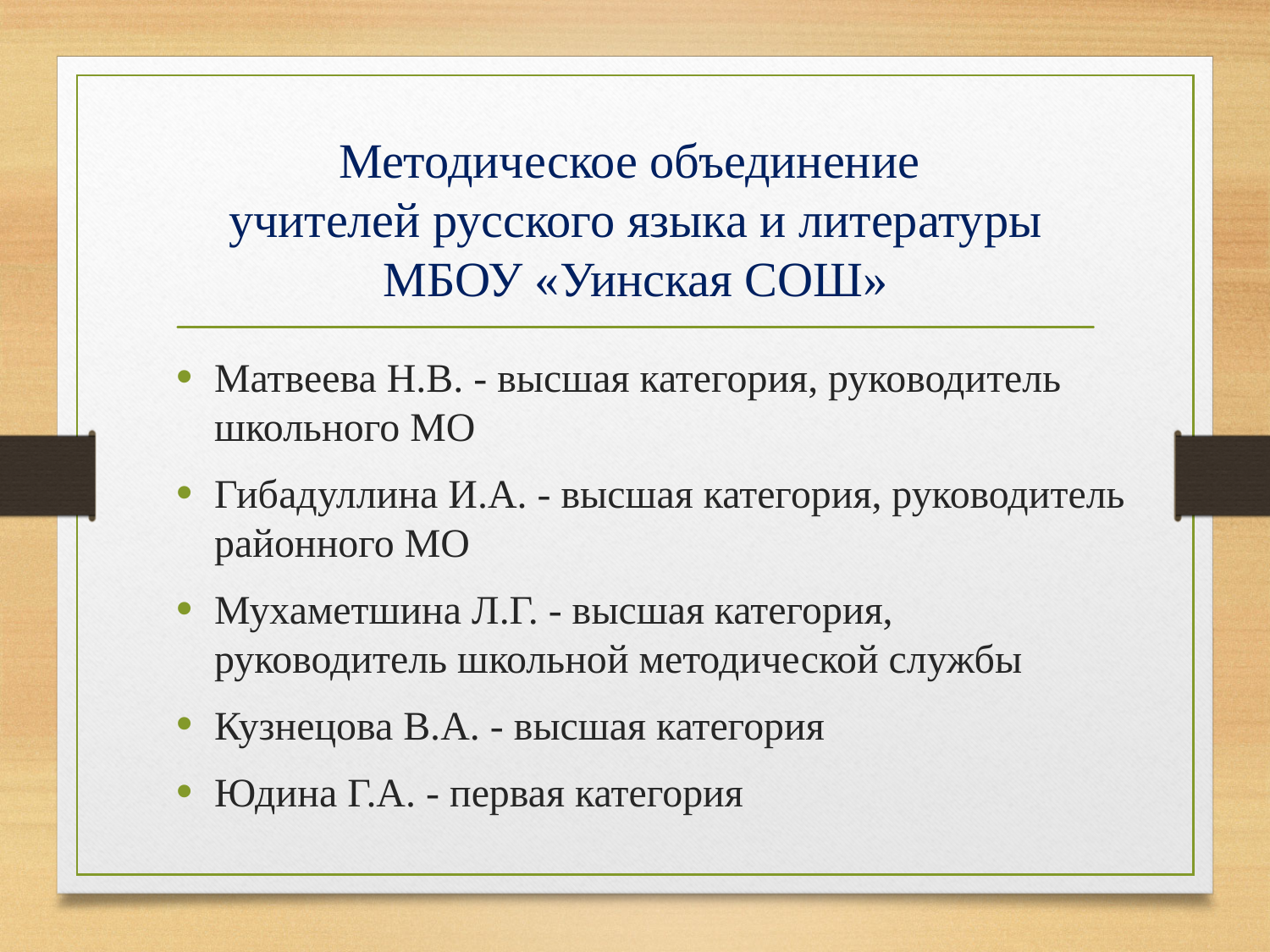

# Методическое объединение учителей русского языка и литературы МБОУ «Уинская СОШ»
Матвеева Н.В. - высшая категория, руководитель школьного МО
Гибадуллина И.А. - высшая категория, руководитель районного МО
Мухаметшина Л.Г. - высшая категория,  руководитель школьной методической службы
Кузнецова В.А. - высшая категория
Юдина Г.А. - первая категория